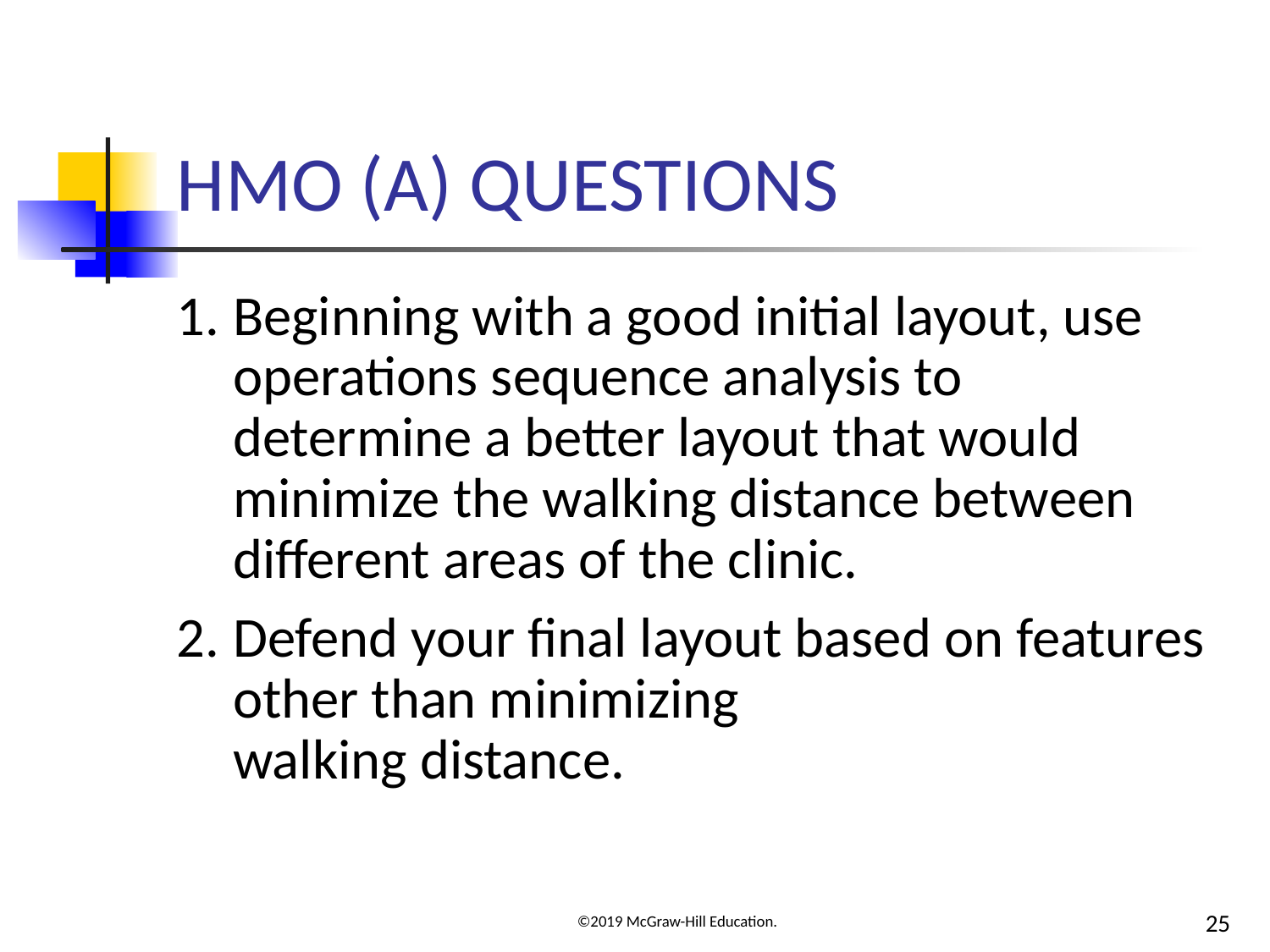

# HMO (A) QUESTIONS
Beginning with a good initial layout, use operations sequence analysis to determine a better layout that would minimize the walking distance between different areas of the clinic.
Defend your final layout based on features other than minimizing
walking distance.